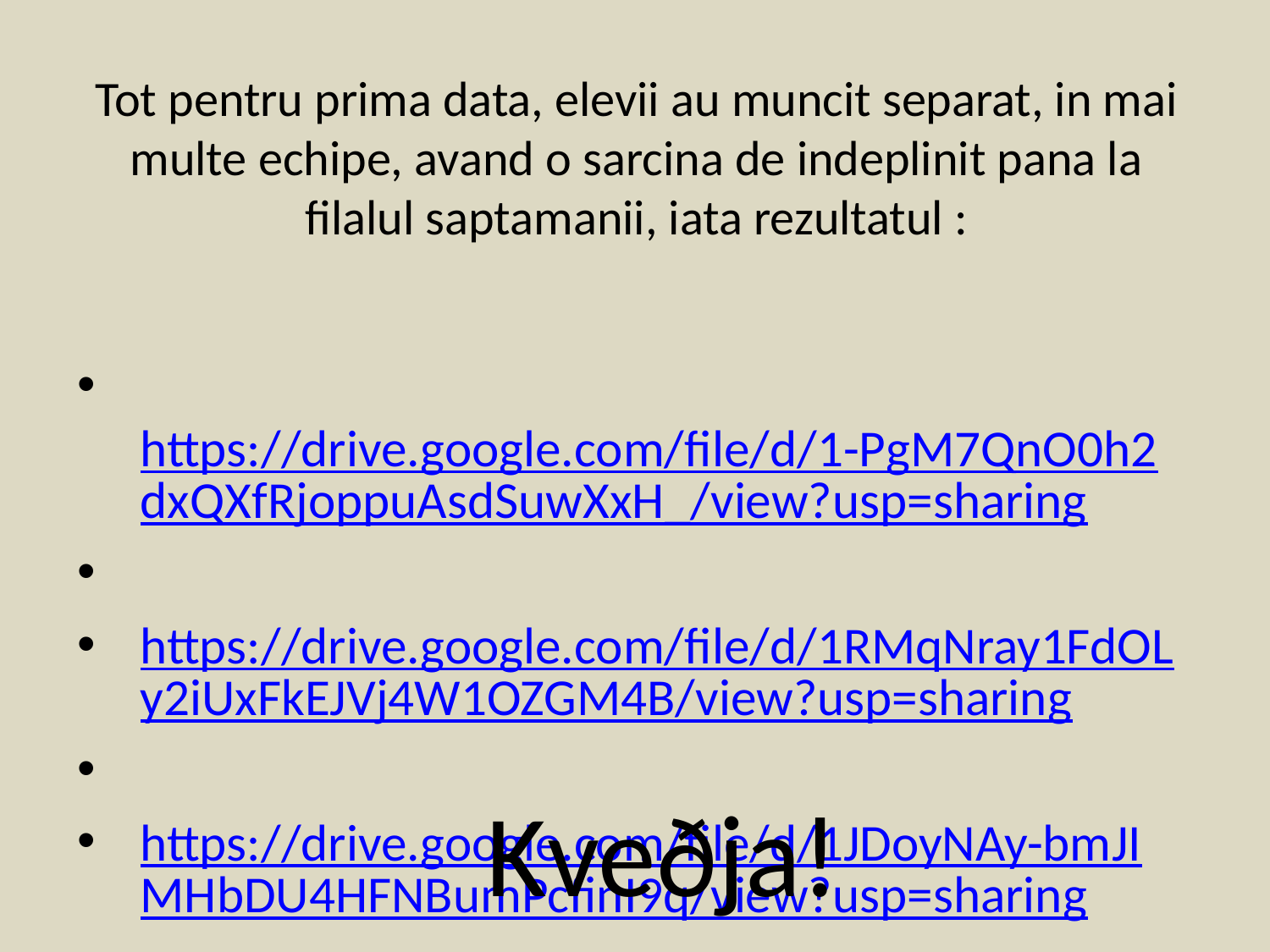

# Tot pentru prima data, elevii au muncit separat, in mai multe echipe, avand o sarcina de indeplinit pana la filalul saptamanii, iata rezultatul :
https://drive.google.com/file/d/1-PgM7QnO0h2dxQXfRjoppuAsdSuwXxH_/view?usp=sharing

https://drive.google.com/file/d/1RMqNray1FdOLy2iUxFkEJVj4W1OZGM4B/view?usp=sharing

https://drive.google.com/file/d/1JDoyNAy-bmJIMHbDU4HFNBumPcfinI9q/view?usp=sharing

Kveðja!